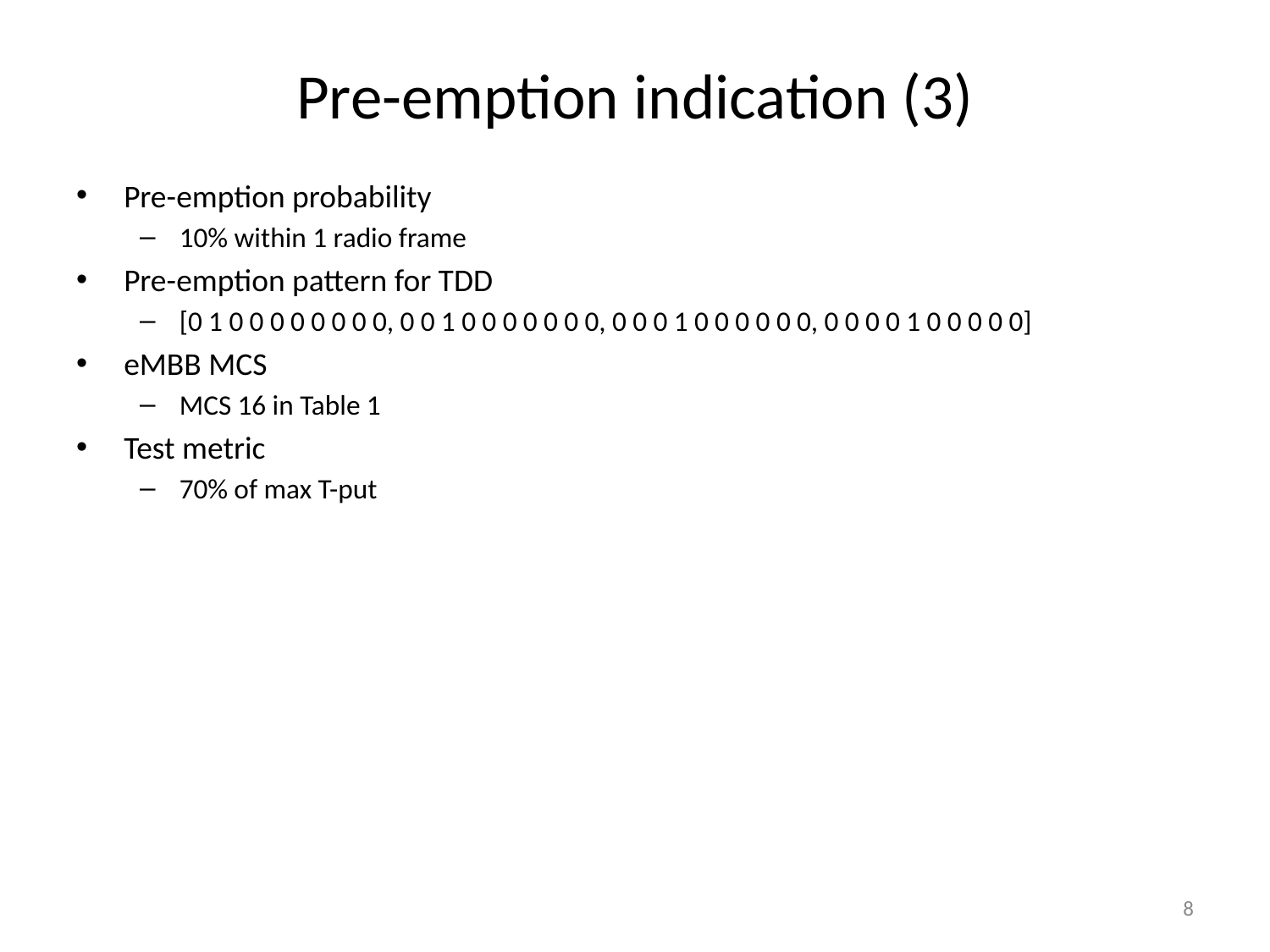

# Pre-emption indication (3)
Pre-emption probability
10% within 1 radio frame
Pre-emption pattern for TDD
[0 1 0 0 0 0 0 0 0 0, 0 0 1 0 0 0 0 0 0 0, 0 0 0 1 0 0 0 0 0 0, 0 0 0 0 1 0 0 0 0 0]
eMBB MCS
MCS 16 in Table 1
Test metric
70% of max T-put
8